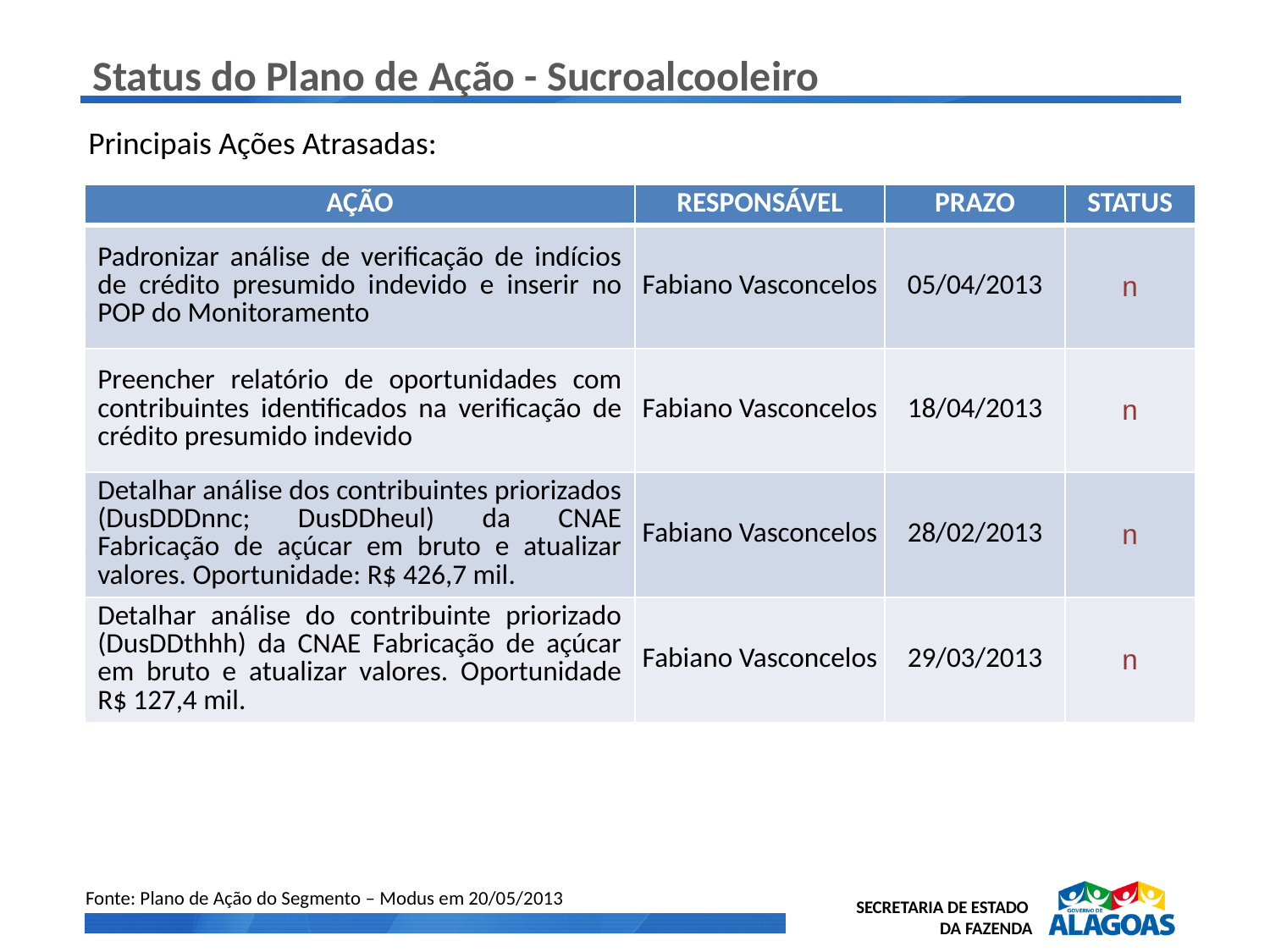

# Status do Plano de Ação - Sucroalcooleiro
Principais Ações Atrasadas:
| AÇÃO | RESPONSÁVEL | PRAZO | STATUS |
| --- | --- | --- | --- |
| Padronizar análise de verificação de indícios de crédito presumido indevido e inserir no POP do Monitoramento | Fabiano Vasconcelos | 05/04/2013 | n |
| Preencher relatório de oportunidades com contribuintes identificados na verificação de crédito presumido indevido | Fabiano Vasconcelos | 18/04/2013 | n |
| Detalhar análise dos contribuintes priorizados (DusDDDnnc; DusDDheul) da CNAE Fabricação de açúcar em bruto e atualizar valores. Oportunidade: R$ 426,7 mil. | Fabiano Vasconcelos | 28/02/2013 | n |
| Detalhar análise do contribuinte priorizado (DusDDthhh) da CNAE Fabricação de açúcar em bruto e atualizar valores. Oportunidade R$ 127,4 mil. | Fabiano Vasconcelos | 29/03/2013 | n |
Fonte: Plano de Ação do Segmento – Modus em 20/05/2013